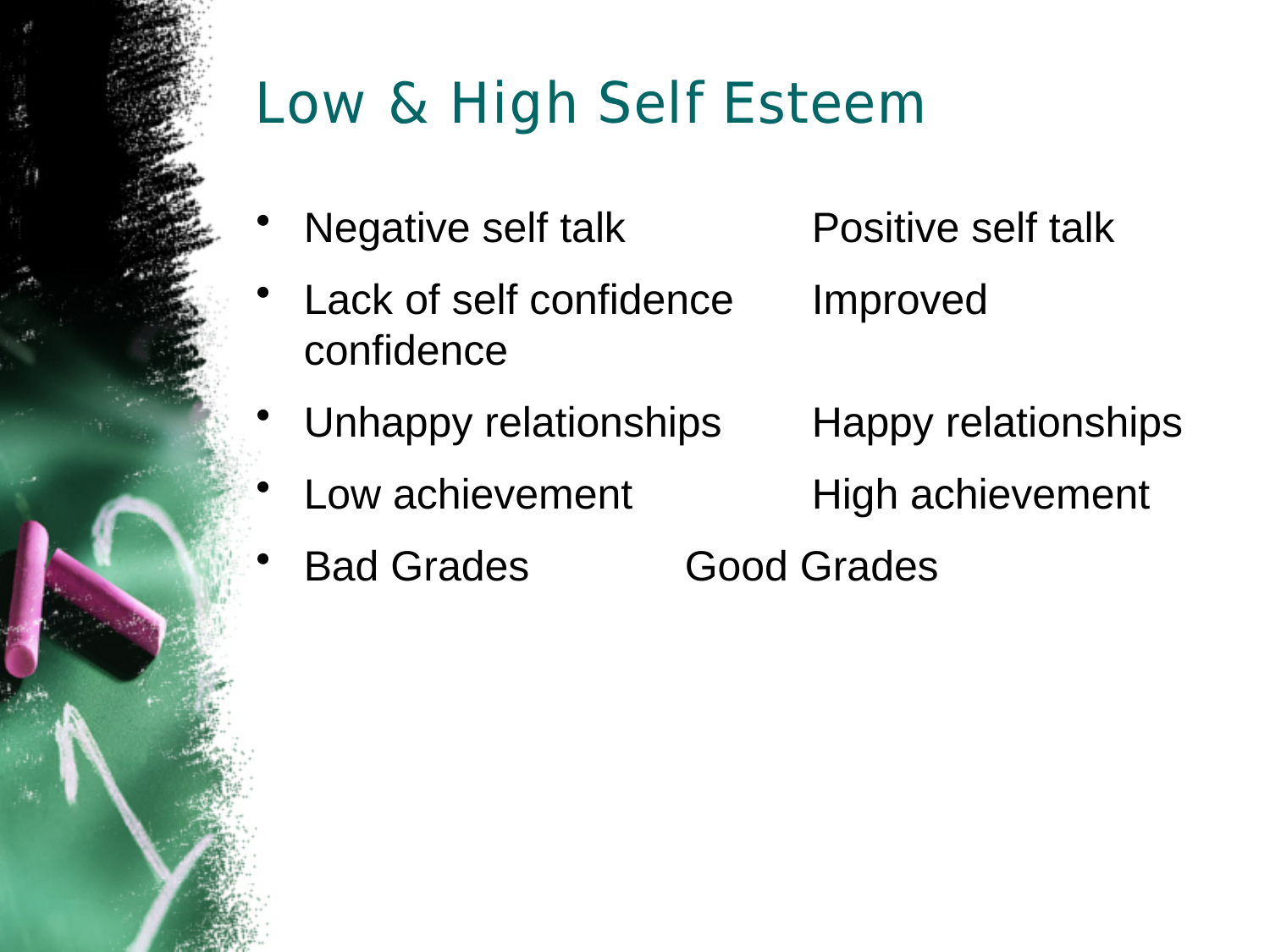

# Low & High Self Esteem
Negative self talk		Positive self talk
Lack of self confidence	Improved confidence
Unhappy relationships	Happy relationships
Low achievement		High achievement
Bad Grades		Good Grades